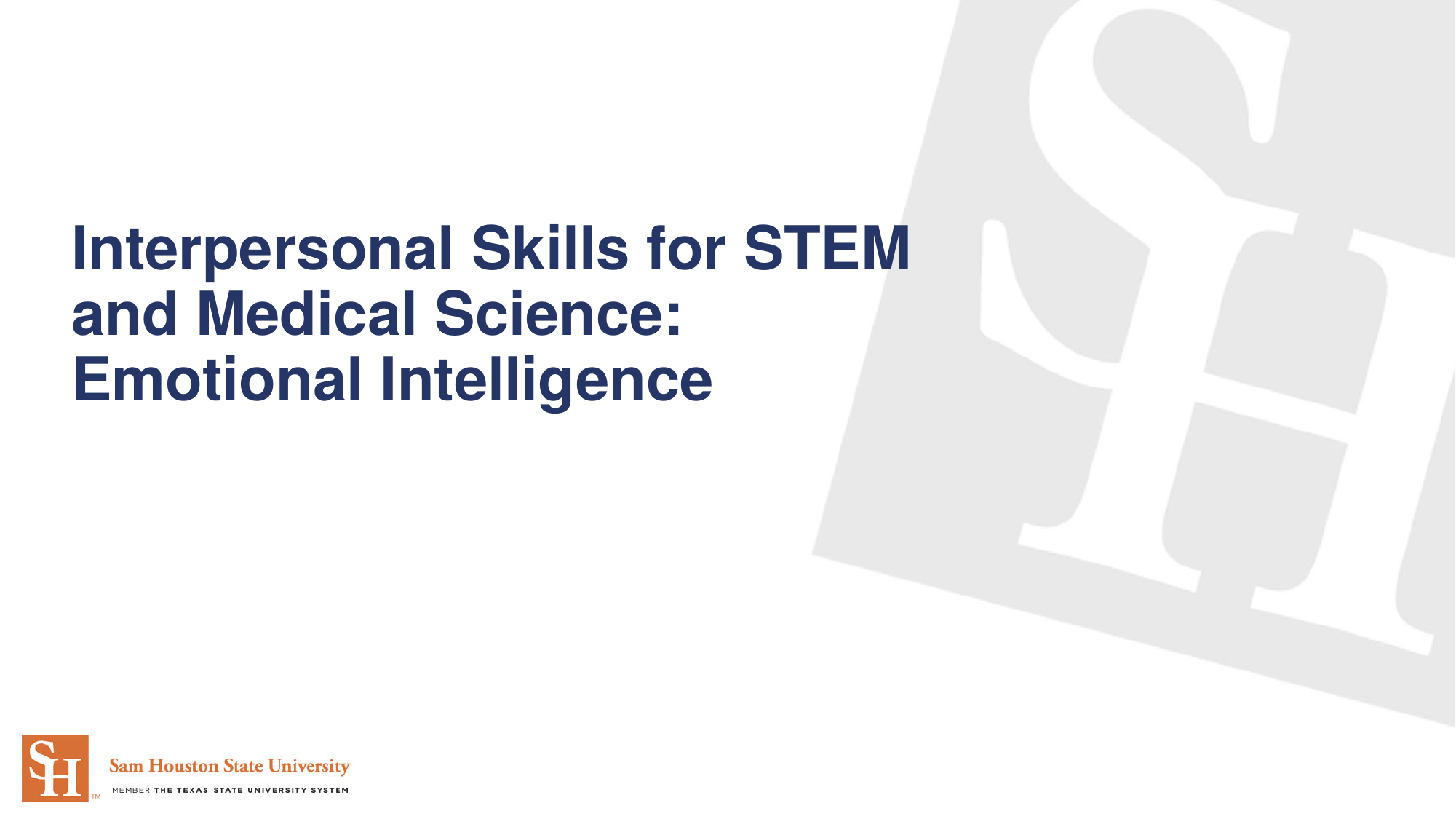

# Interpersonal Skills for STEM and Medical Science: Emotional Intelligence